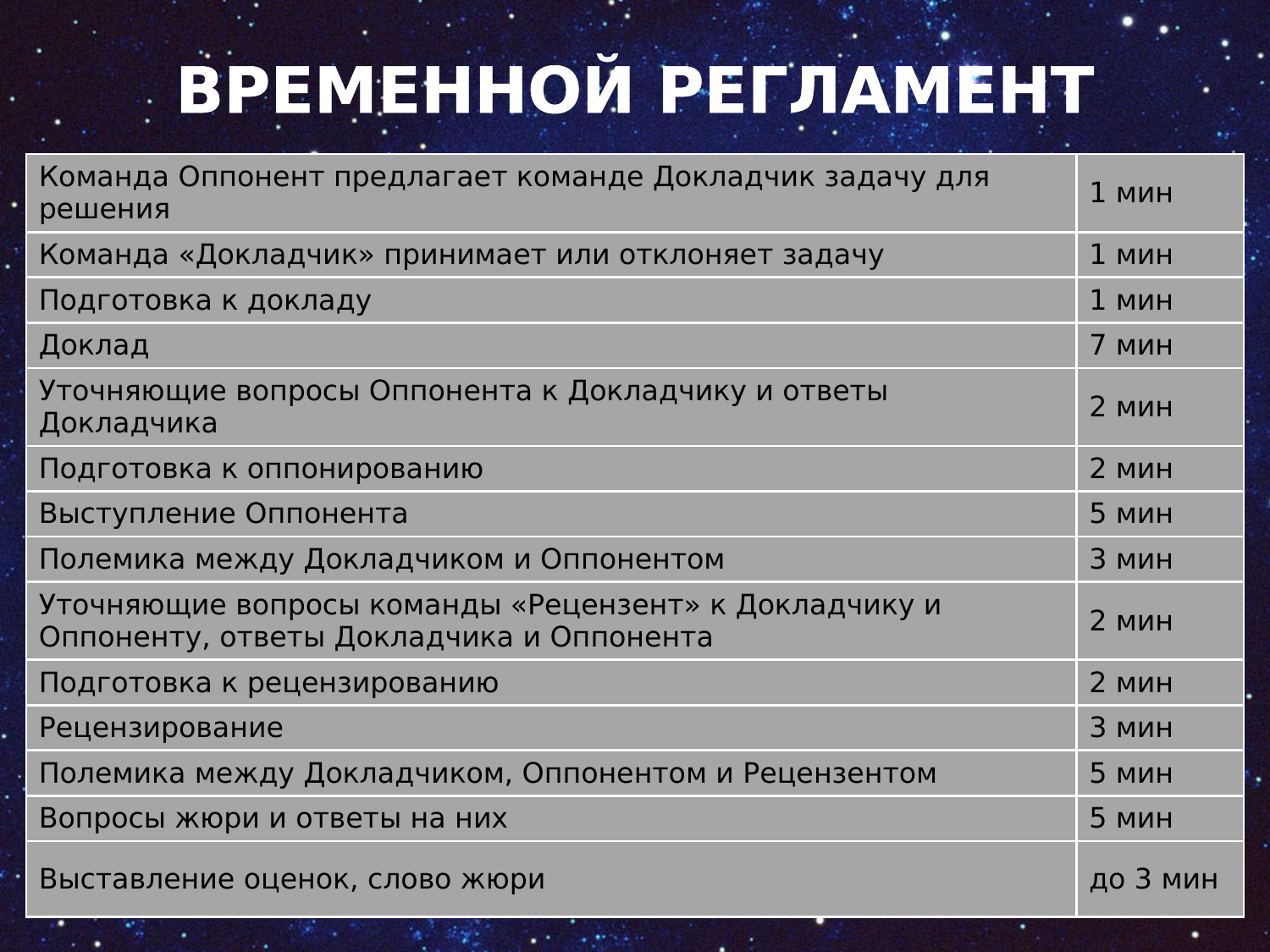

# ВРЕМЕННОЙ РЕГЛАМЕНТ
| Команда Оппонент предлагает команде Докладчик задачу для решения | 1 мин |
| --- | --- |
| Команда «Докладчик» принимает или отклоняет задачу | 1 мин |
| Подготовка к докладу | 1 мин |
| Доклад | 7 мин |
| Уточняющие вопросы Оппонента к Докладчику и ответы Докладчика | 2 мин |
| Подготовка к оппонированию | 2 мин |
| Выступление Оппонента | 5 мин |
| Полемика между Докладчиком и Оппонентом | 3 мин |
| Уточняющие вопросы команды «Рецензент» к Докладчику и Оппоненту, ответы Докладчика и Оппонента | 2 мин |
| Подготовка к рецензированию | 2 мин |
| Рецензирование | 3 мин |
| Полемика между Докладчиком, Оппонентом и Рецензентом | 5 мин |
| Вопросы жюри и ответы на них | 5 мин |
| Выставление оценок, слово жюри | до 3 мин |